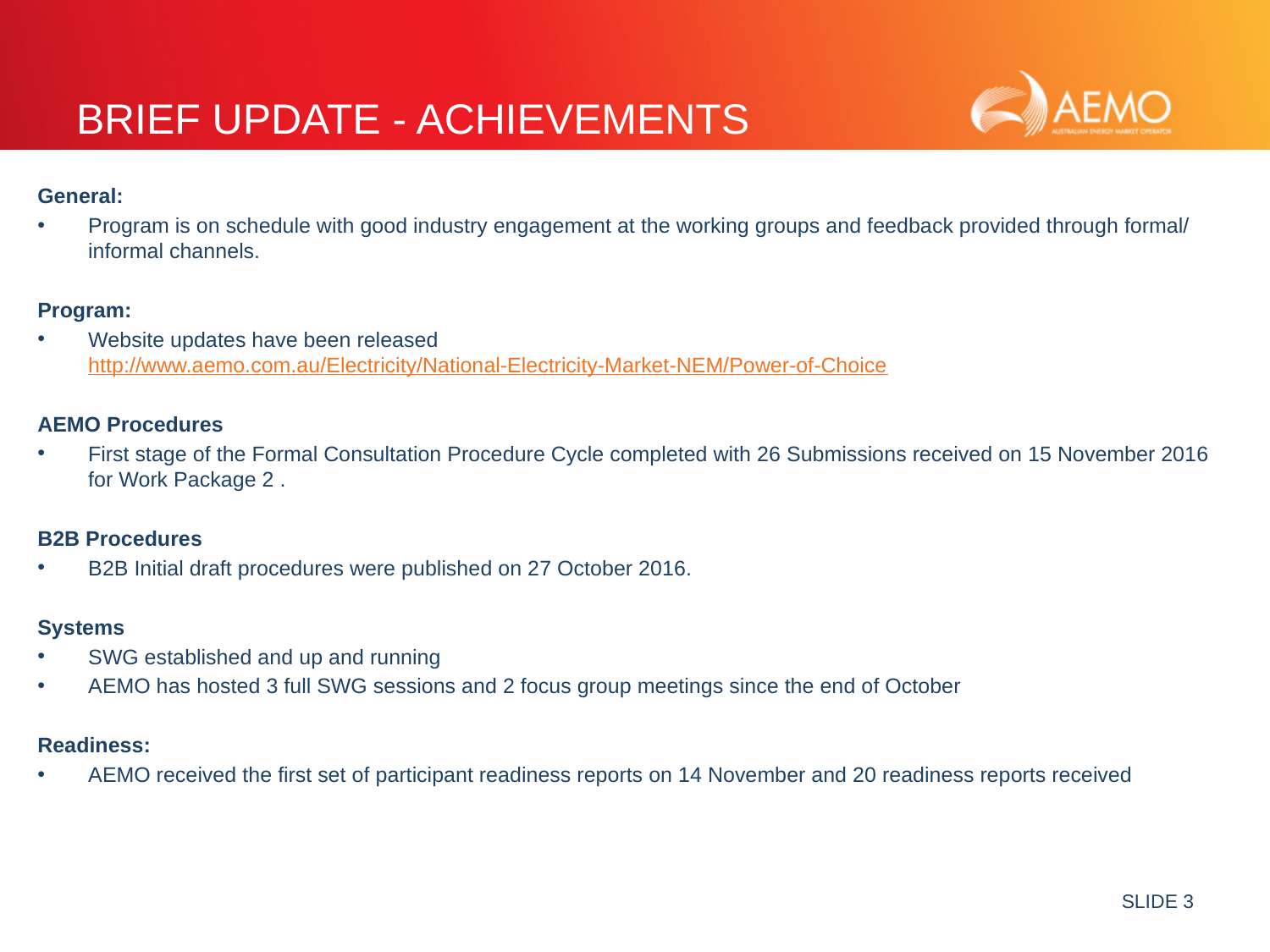

# Brief Update - achievements
General:
Program is on schedule with good industry engagement at the working groups and feedback provided through formal/ informal channels.

Program:
Website updates have been released http://www.aemo.com.au/Electricity/National-Electricity-Market-NEM/Power-of-Choice

AEMO Procedures
First stage of the Formal Consultation Procedure Cycle completed with 26 Submissions received on 15 November 2016 for Work Package 2 .

B2B Procedures
B2B Initial draft procedures were published on 27 October 2016.

Systems
SWG established and up and running
AEMO has hosted 3 full SWG sessions and 2 focus group meetings since the end of October

Readiness:
AEMO received the first set of participant readiness reports on 14 November and 20 readiness reports received